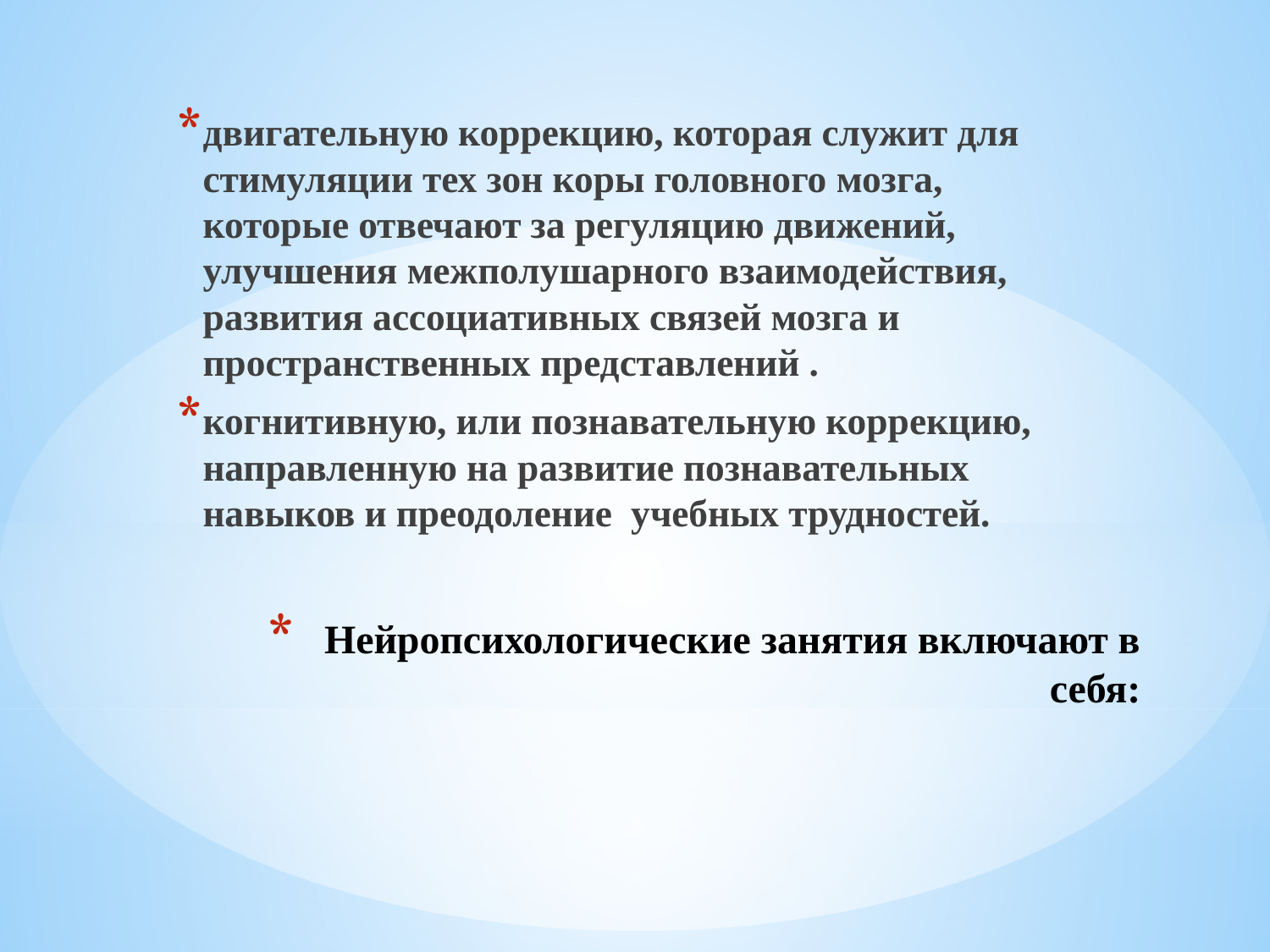

двигательную коррекцию, которая служит для стимуляции тех зон коры головного мозга, которые отвечают за регуляцию движений, улучшения межполушарного взаимодействия, развития ассоциативных связей мозга и пространственных представлений .
когнитивную, или познавательную коррекцию, направленную на развитие познавательных навыков и преодоление  учебных трудностей.

# Нейропсихологические занятия включают в себя: